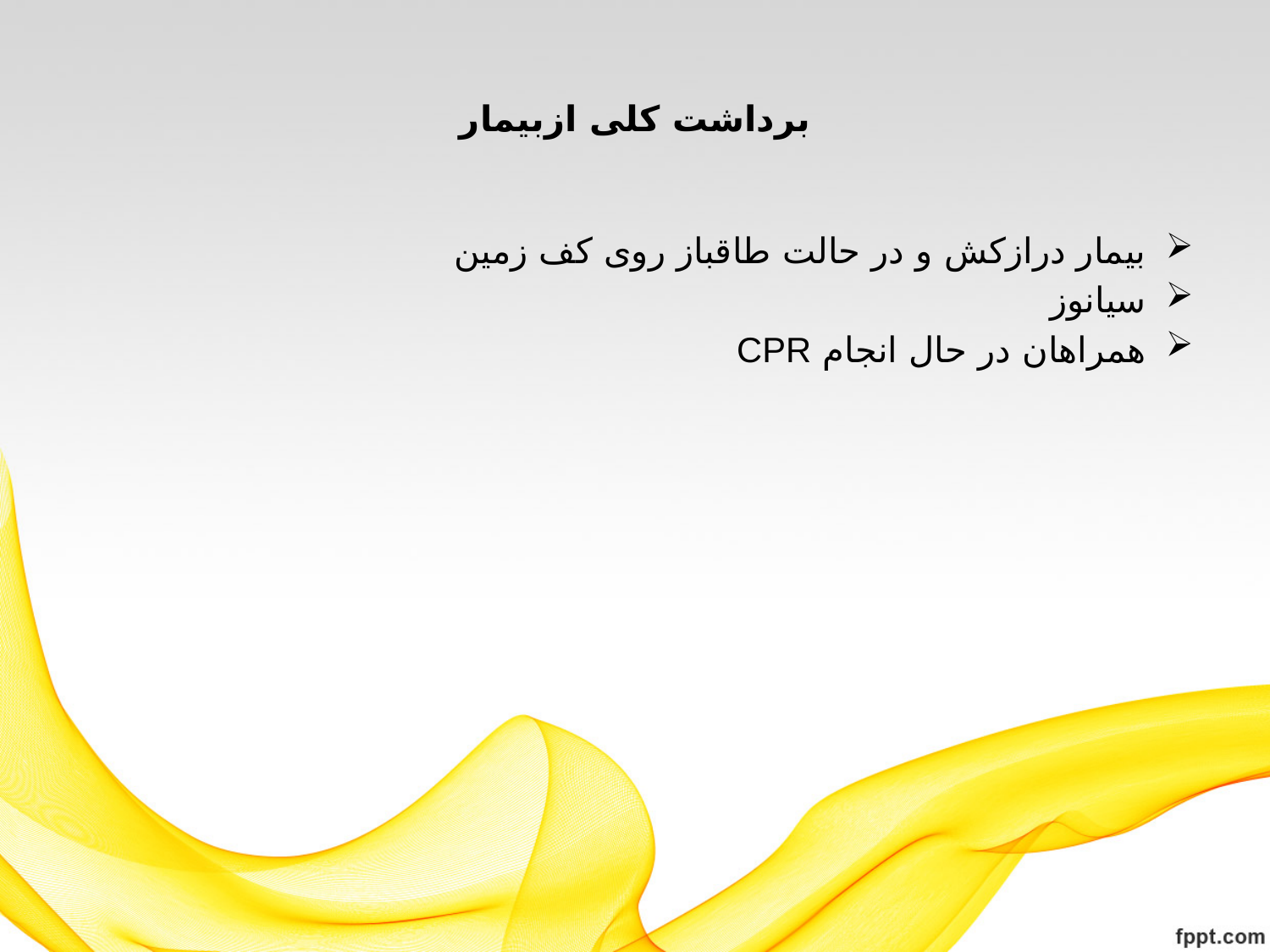

# برداشت کلی ازبیمار
بیمار درازکش و در حالت طاقباز روی کف زمین
سیانوز
همراهان در حال انجام CPR